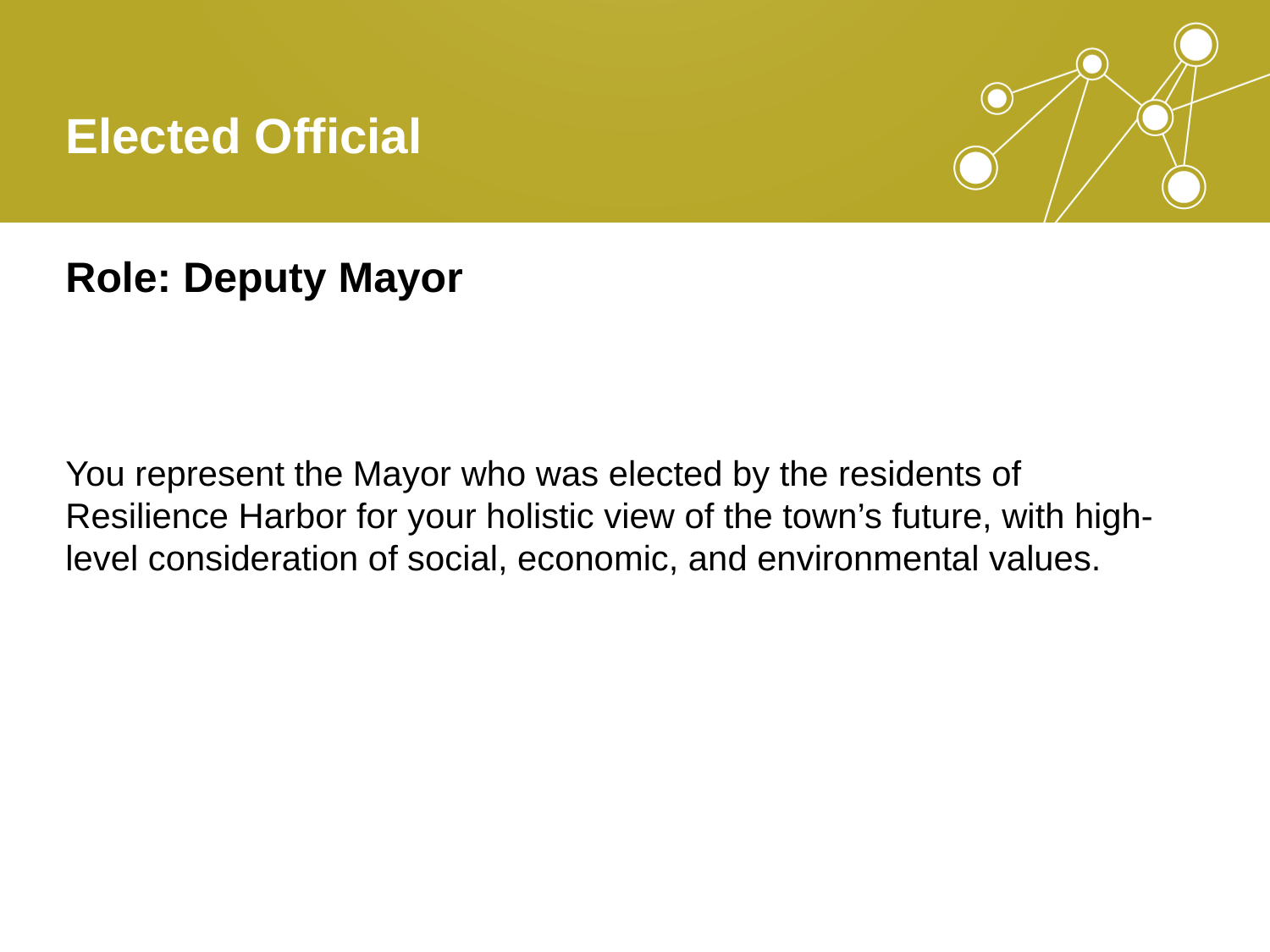

# Elected Official
Role: Deputy Mayor
You represent the Mayor who was elected by the residents of Resilience Harbor for your holistic view of the town’s future, with high-level consideration of social, economic, and environmental values.